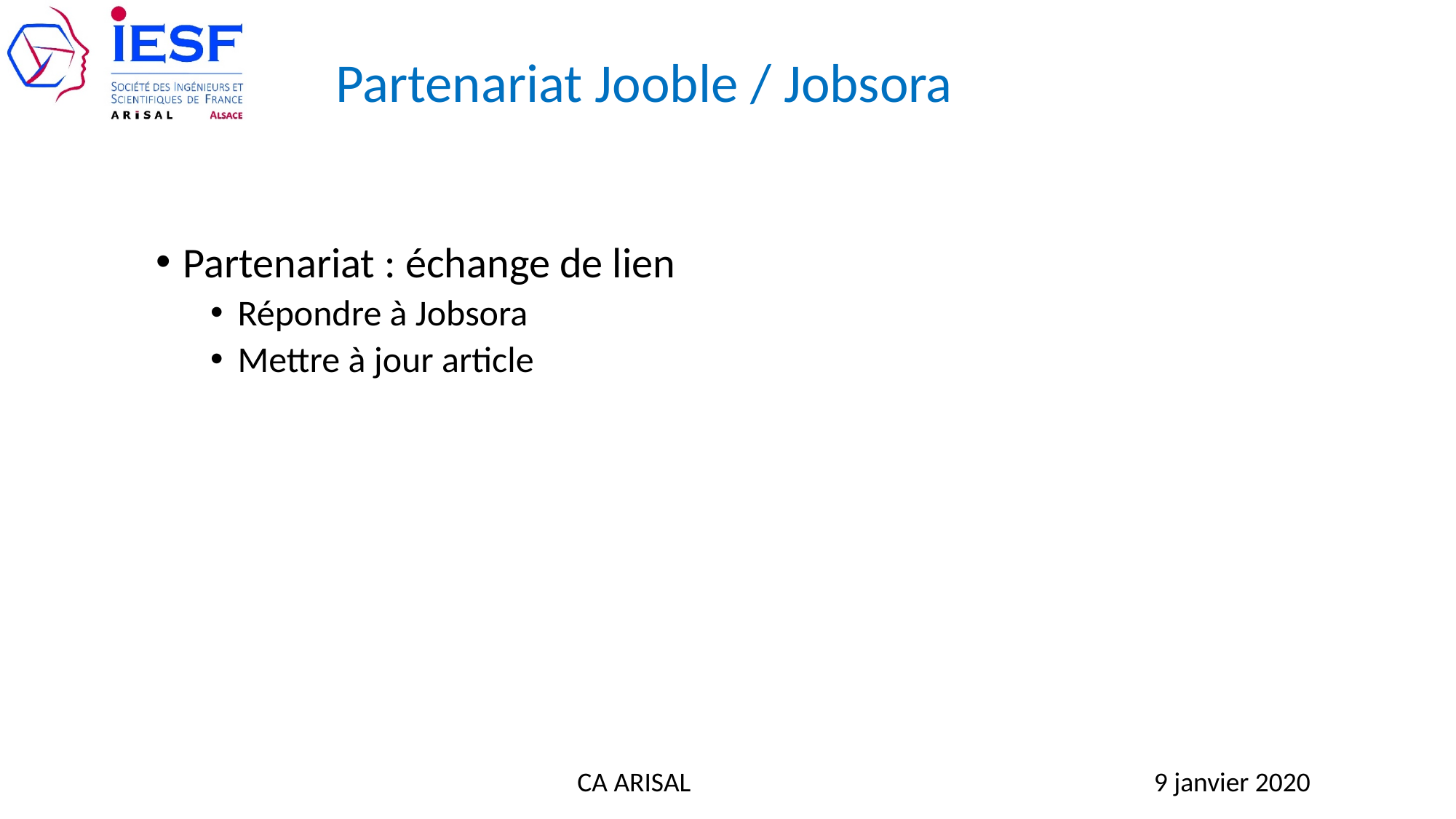

# Partenariat Jooble / Jobsora
Partenariat : échange de lien
Répondre à Jobsora
Mettre à jour article